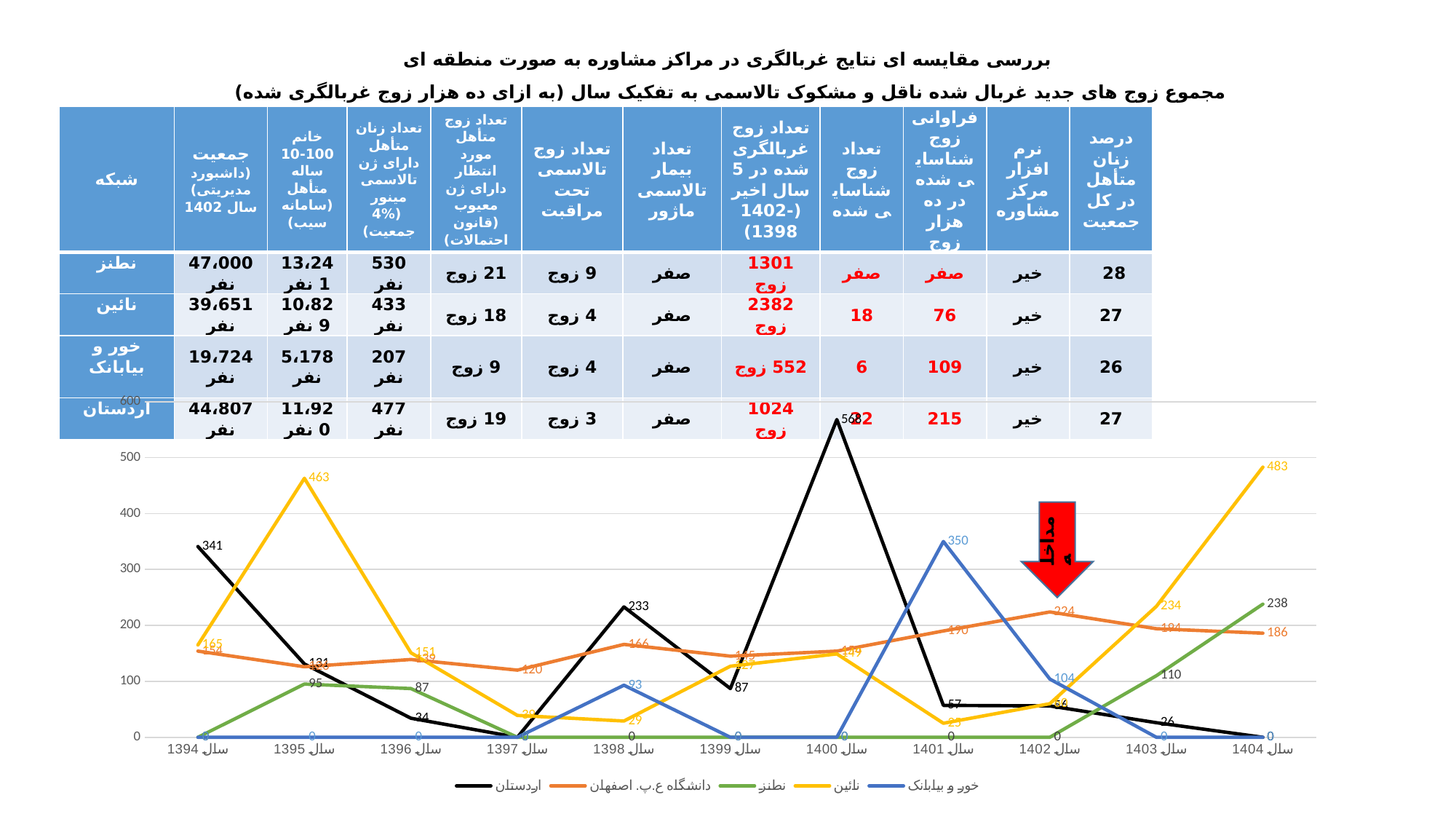

# بررسی مقایسه ای نتایج غربالگری در مراکز مشاوره به صورت منطقه ای مجموع زوج های جدید غربال شده ناقل و مشکوک تالاسمی به تفکیک سال (به ازای ده هزار زوج غربالگری شده)
| شبکه | جمعیت (داشبورد مدیریتی) سال 1402 | خانم 100-10 ساله متأهل (سامانه سیب) | تعداد زنان متأهل دارای ژن تالاسمی مینور (4% جمعیت) | تعداد زوج متأهل مورد انتظار دارای ژن معیوب (قانون احتمالات) | تعداد زوج تالاسمی تحت مراقبت | تعداد بیمار تالاسمی ماژور | تعداد زوج غربالگری شده در 5 سال اخیر (1402-1398) | تعداد زوج شناسایی شده | فراوانی زوج شناسایی شده در ده هزار زوج | نرم افزار مرکز مشاوره | درصد زنان متأهل در کل جمعیت |
| --- | --- | --- | --- | --- | --- | --- | --- | --- | --- | --- | --- |
| نطنز | 47،000 نفر | 13،241 نفر | 530 نفر | 21 زوج | 9 زوج | صفر | 1301 زوج | صفر | صفر | خیر | 28 |
| نائین | 39،651 نفر | 10،829 نفر | 433 نفر | 18 زوج | 4 زوج | صفر | 2382 زوج | 18 | 76 | خیر | 27 |
| خور و بیابانک | 19،724 نفر | 5،178 نفر | 207 نفر | 9 زوج | 4 زوج | صفر | 552 زوج | 6 | 109 | خیر | 26 |
| اردستان | 44،807 نفر | 11،920 نفر | 477 نفر | 19 زوج | 3 زوج | صفر | 1024 زوج | 22 | 215 | خیر | 27 |

### Chart

| Category | اردستان | دانشگاه ع.پ. اصفهان | نطنز | نائین | خور و بیابانک |
|---|---|---|---|---|---|
| سال 1394 | 341.0 | 154.0 | 0.0 | 165.0 | 0.0 |
| سال 1395 | 131.0 | 126.0 | 95.0 | 463.0 | 0.0 |
| سال 1396 | 34.0 | 139.0 | 87.0 | 151.0 | 0.0 |
| سال 1397 | 0.0 | 120.0 | 0.0 | 39.0 | 0.0 |
| سال 1398 | 233.0 | 166.0 | 0.0 | 29.0 | 93.0 |
| سال 1399 | 87.0 | 145.0 | 0.0 | 127.0 | 0.0 |
| سال 1400 | 568.0 | 154.0 | 0.0 | 149.0 | 0.0 |
| سال 1401 | 57.0 | 190.0 | 0.0 | 25.0 | 350.0 |
| سال 1402 | 56.0 | 224.0 | 0.0 | 60.0 | 104.0 |
| سال 1403 | 26.0 | 194.0 | 110.0 | 234.0 | 0.0 |
| سال 1404 | 0.0 | 186.0 | 238.0 | 483.0 | 0.0 |